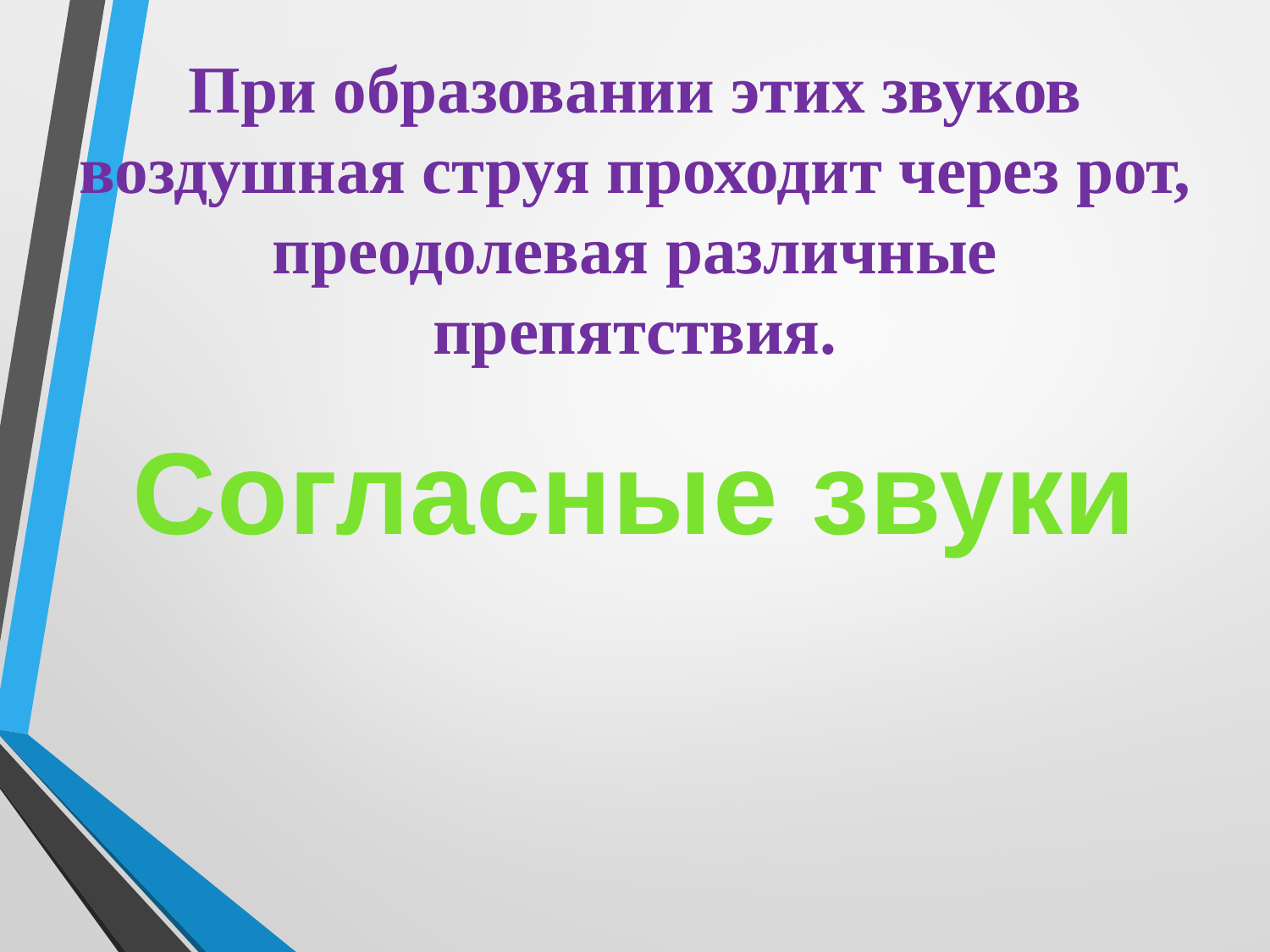

# При образовании этих звуков воздушная струя проходит через рот, преодолевая различные препятствия.
Согласные звуки